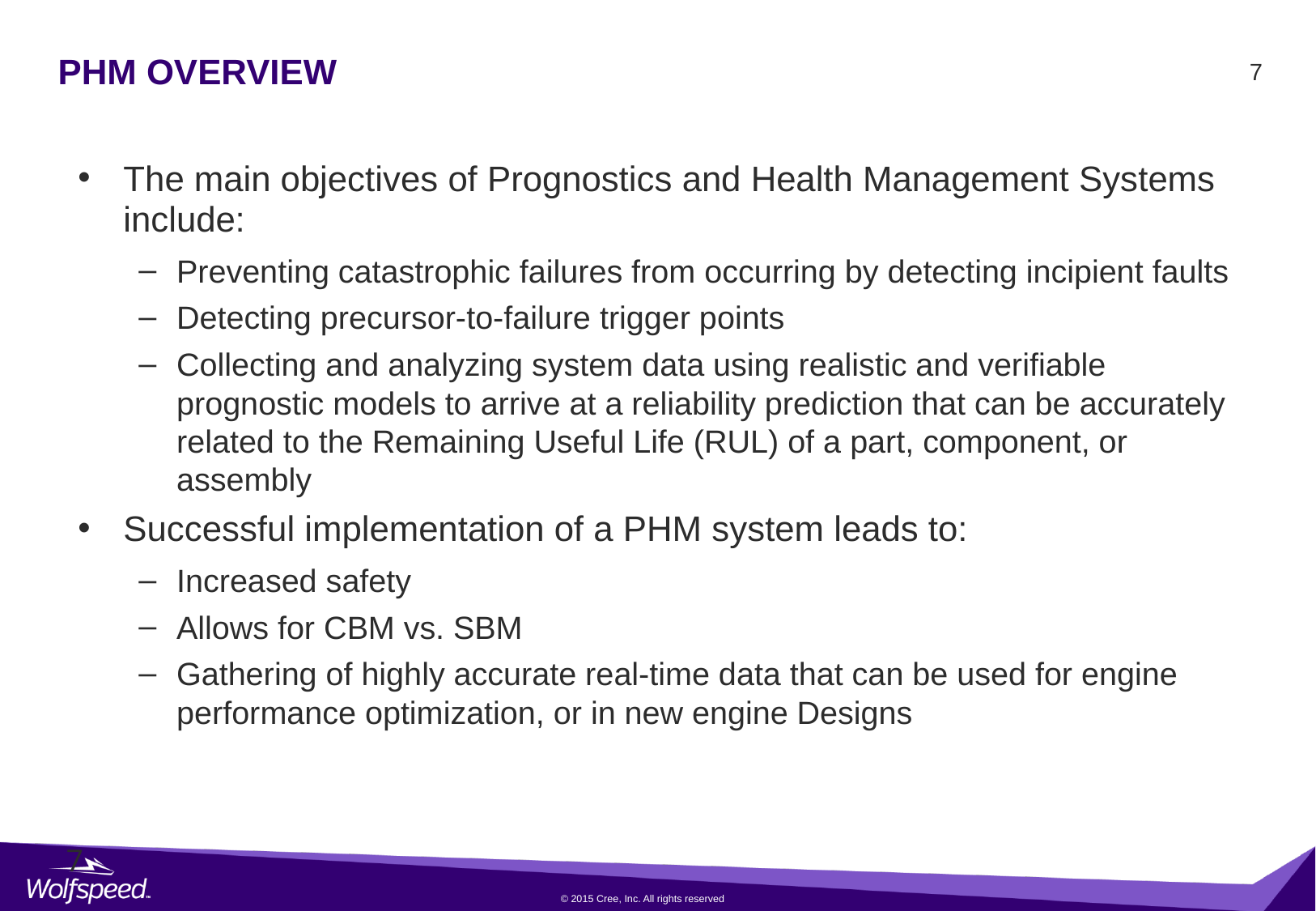

# PHM Overview
The main objectives of Prognostics and Health Management Systems include:
Preventing catastrophic failures from occurring by detecting incipient faults
Detecting precursor-to-failure trigger points
Collecting and analyzing system data using realistic and verifiable prognostic models to arrive at a reliability prediction that can be accurately related to the Remaining Useful Life (RUL) of a part, component, or assembly
Successful implementation of a PHM system leads to:
Increased safety
Allows for CBM vs. SBM
Gathering of highly accurate real-time data that can be used for engine performance optimization, or in new engine Designs
7